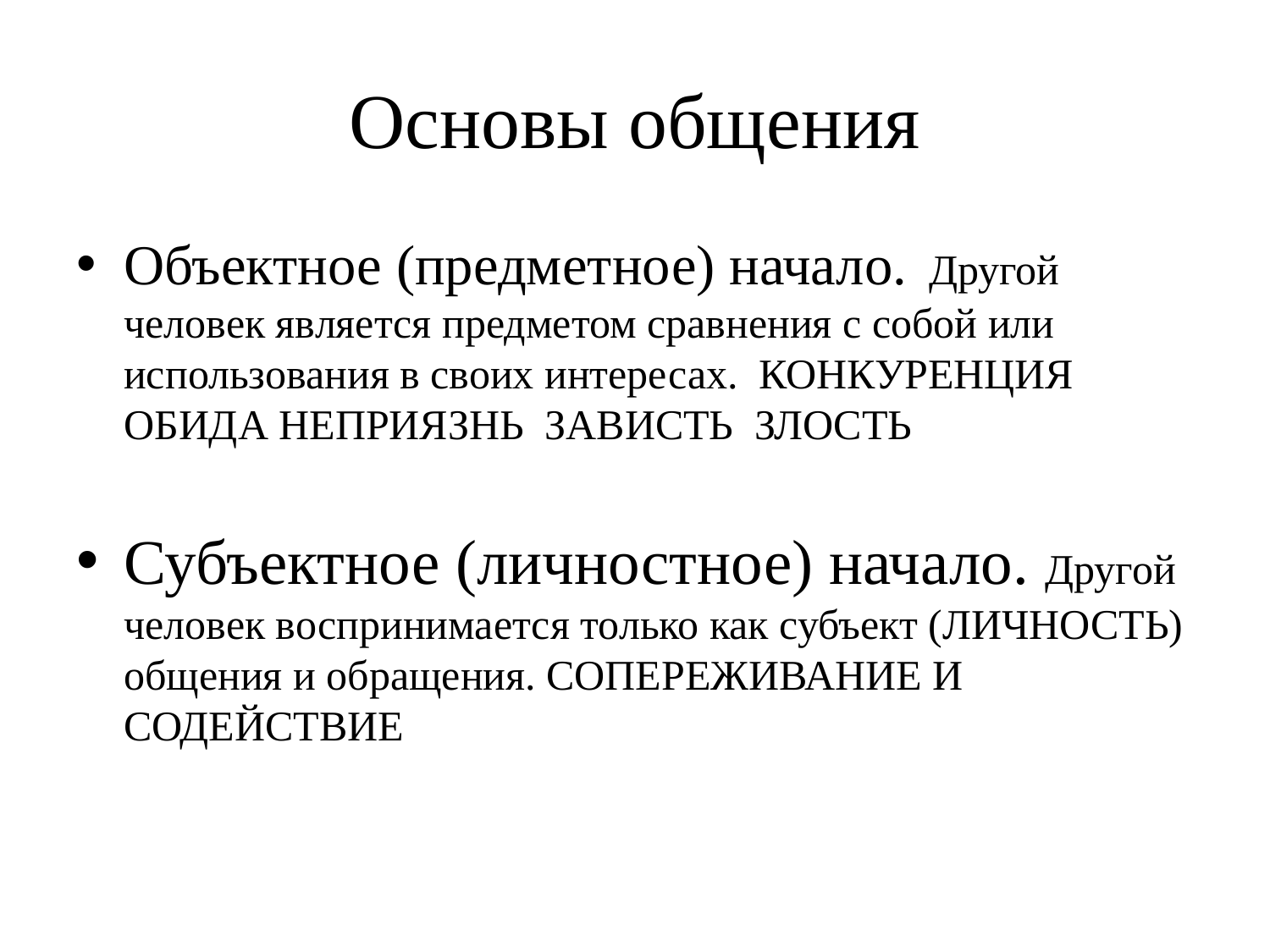

# Основы общения
Объектное (предметное) начало.  Другой человек является предметом сравнения с собой или использования в своих интересах.  КОНКУРЕНЦИЯ ОБИДА НЕПРИЯЗНЬ  ЗАВИСТЬ  ЗЛОСТЬ

Субъектное (личностное) начало. Другой человек воспринимается только как субъект (ЛИЧНОСТЬ) общения и обращения. СОПЕРЕЖИВАНИЕ И СОДЕЙСТВИЕ